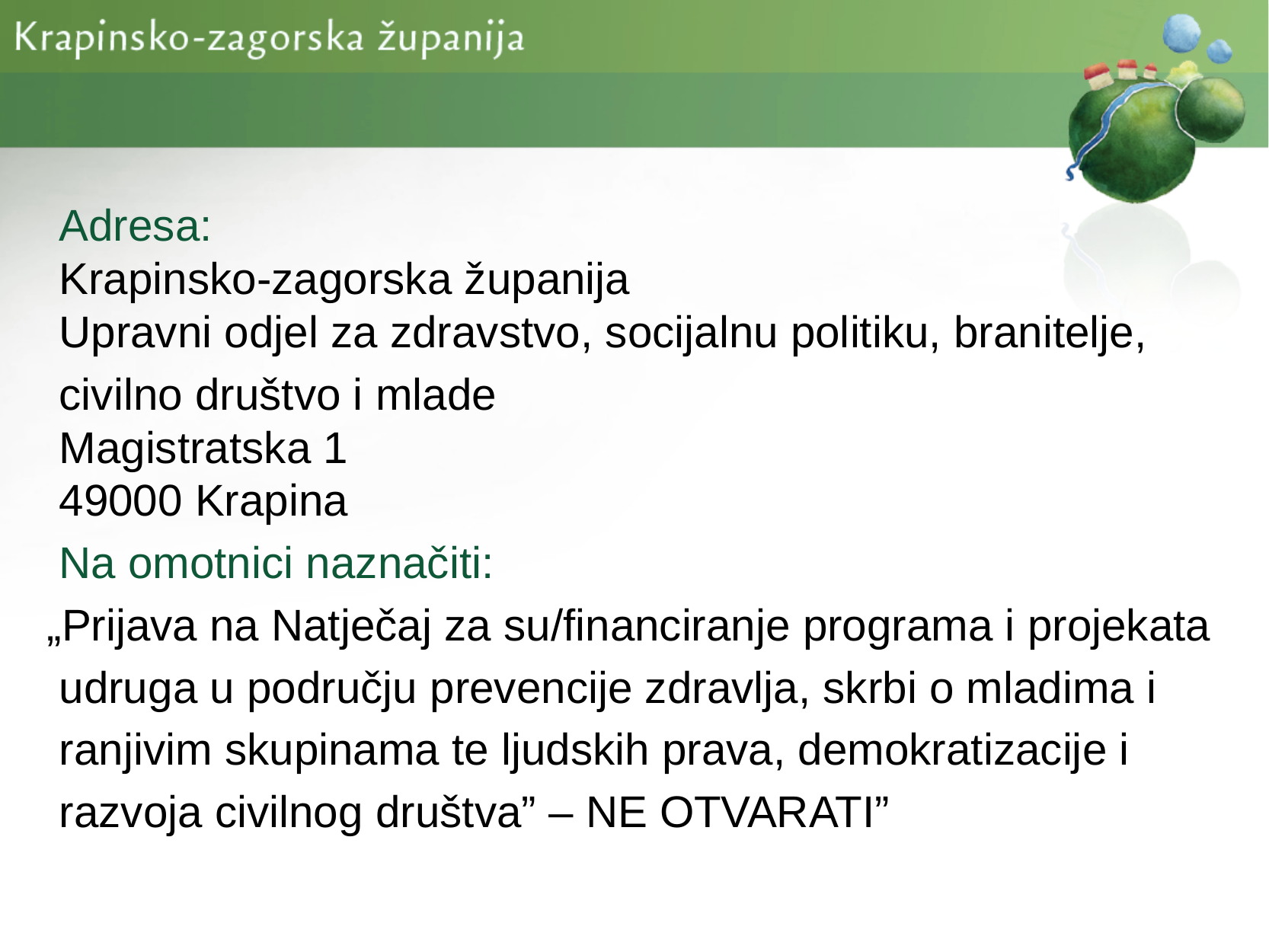

Adresa:
  Krapinsko-zagorska županija
  Upravni odjel za zdravstvo, socijalnu politiku, branitelje,
  civilno društvo i mlade
  Magistratska 1
  49000 Krapina
  Na omotnici naznačiti:
 „Prijava na Natječaj za su/financiranje programa i projekata
  udruga u području prevencije zdravlja, skrbi o mladima i
  ranjivim skupinama te ljudskih prava, demokratizacije i
  razvoja civilnog društva” – NE OTVARATI”